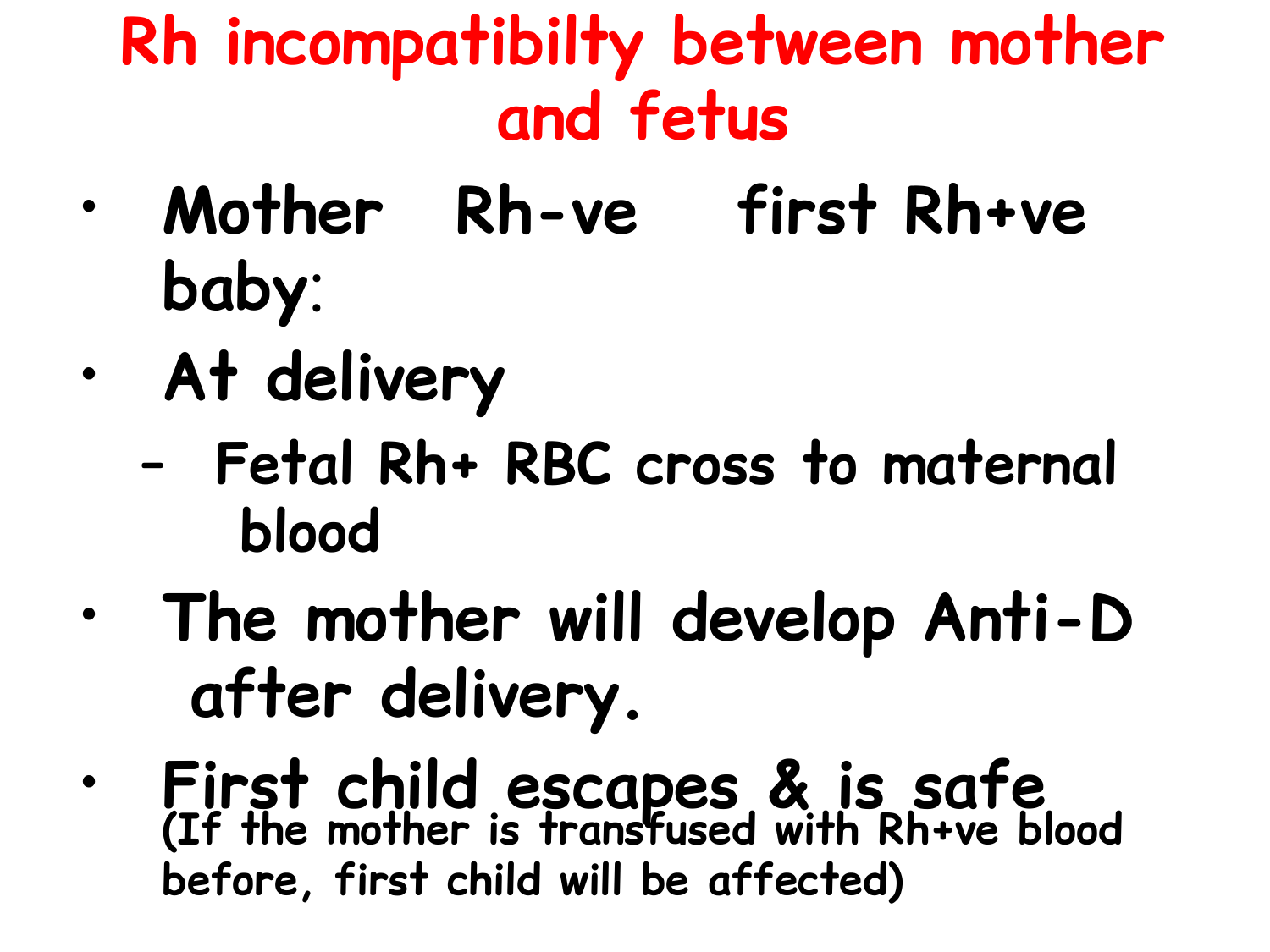

# Rh incompatibilty between mother
and fetus
Mother  Rh-ve	first Rh+ve baby:
At delivery
–	Fetal Rh+ RBC cross to maternal  blood
The mother will develop Anti-D  after delivery.
First child escapes & is safe
(If the mother is transfused with Rh+ve blood
before, first child will be affected)